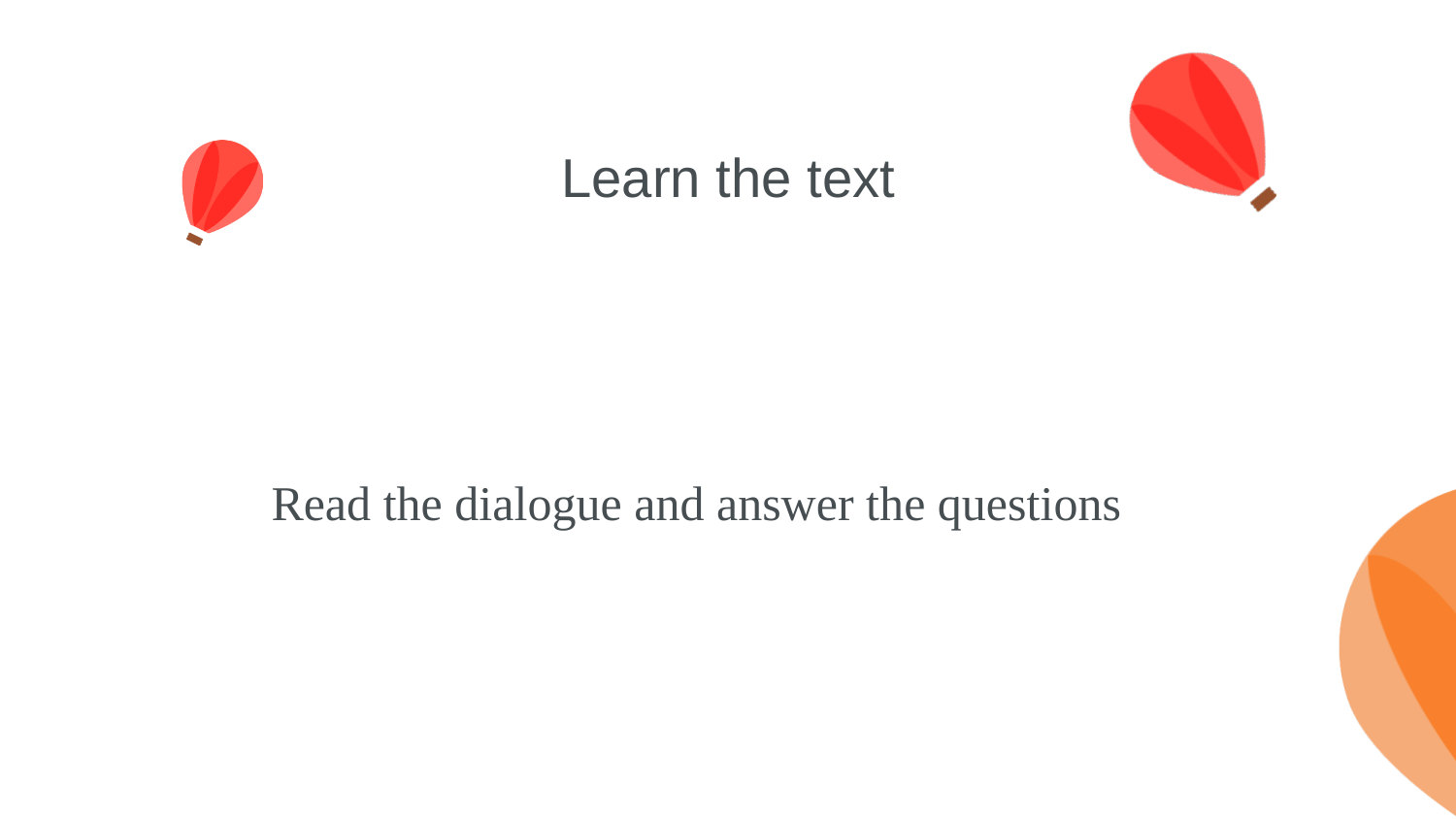

# Learn the text
Read the dialogue and answer the questions